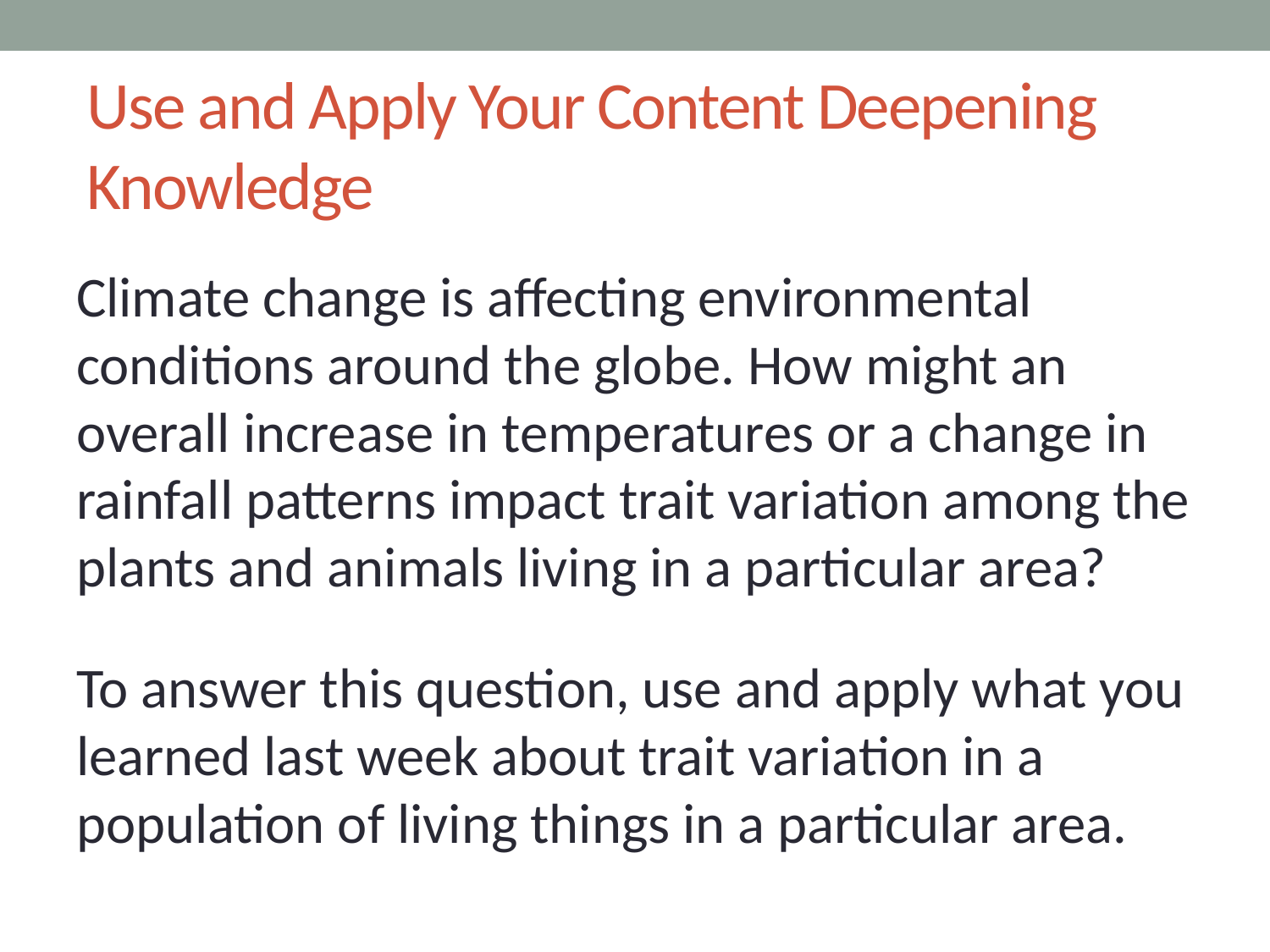

# Use and Apply Your Content Deepening Knowledge
Climate change is affecting environmental conditions around the globe. How might an overall increase in temperatures or a change in rainfall patterns impact trait variation among the plants and animals living in a particular area?
To answer this question, use and apply what you learned last week about trait variation in a population of living things in a particular area.